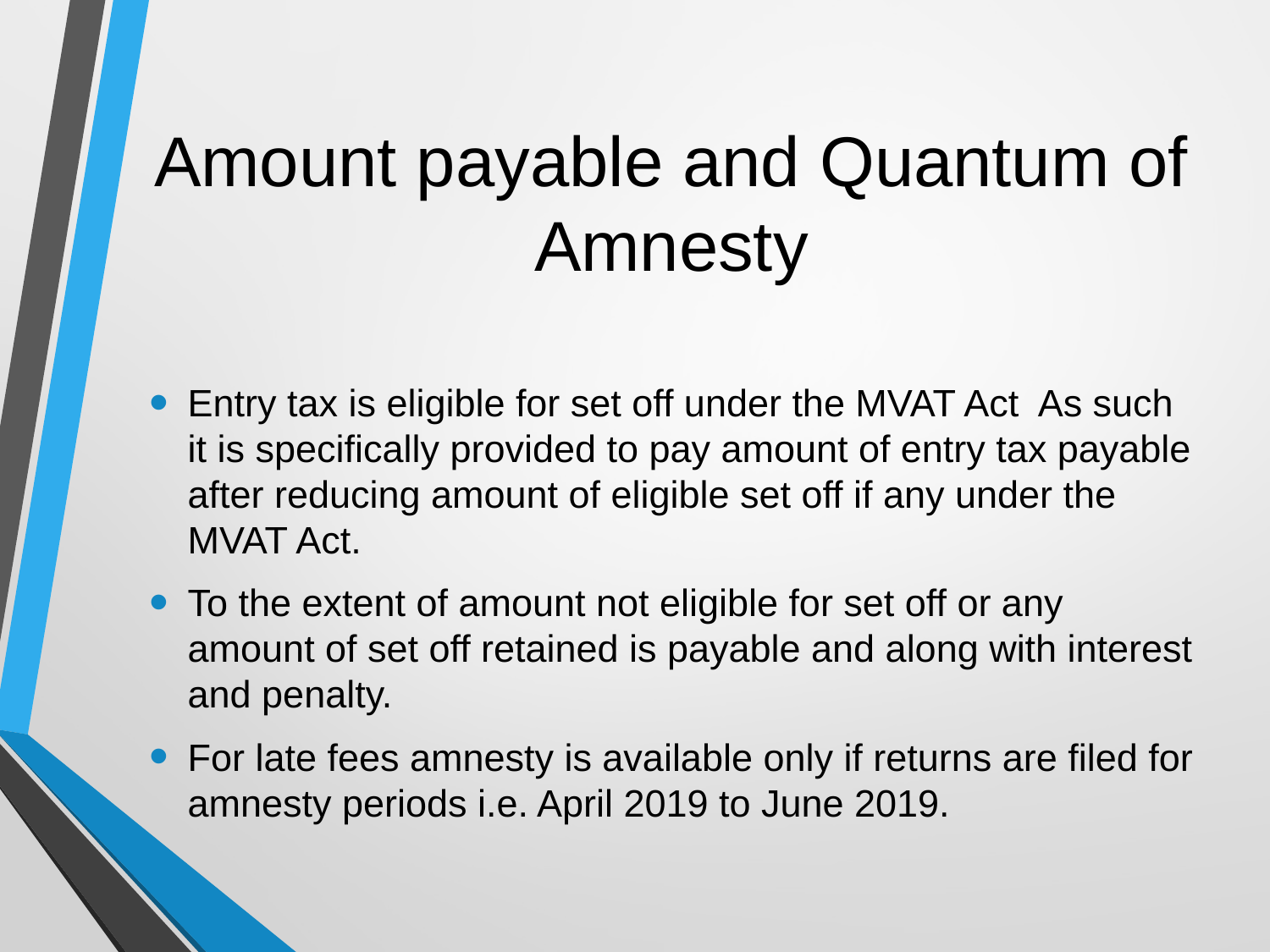

# Amount payable and Quantum of Amnesty
Entry tax is eligible for set off under the MVAT Act  As such it is specifically provided to pay amount of entry tax payable after reducing amount of eligible set off if any under the MVAT Act.
To the extent of amount not eligible for set off or any amount of set off retained is payable and along with interest and penalty.
For late fees amnesty is available only if returns are filed for amnesty periods i.e. April 2019 to June 2019.